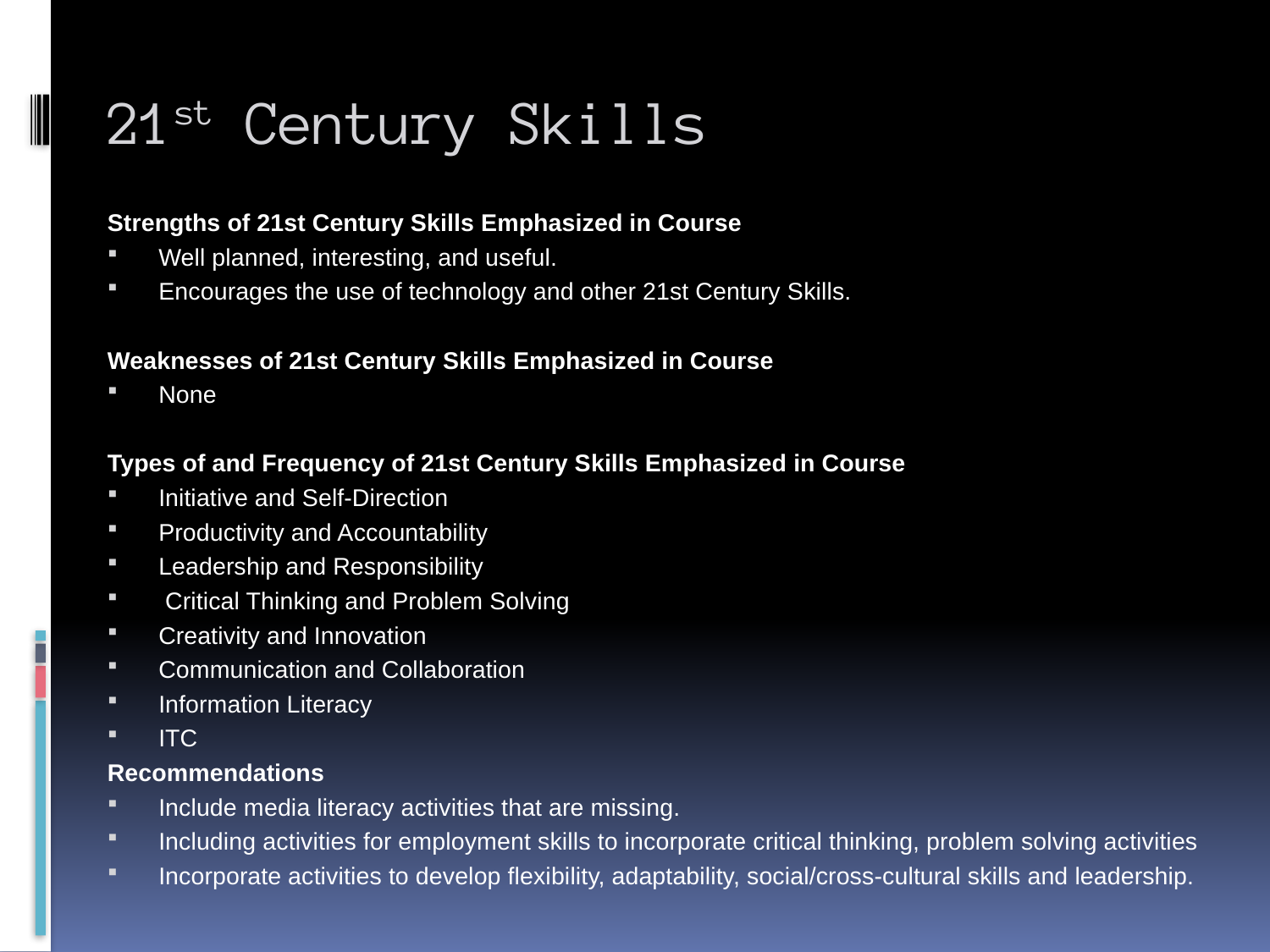

# 21st Century Skills

Strengths of 21st Century Skills Emphasized in Course
Well planned, interesting, and useful.
Encourages the use of technology and other 21st Century Skills.

Weaknesses of 21st Century Skills Emphasized in Course
None

Types of and Frequency of 21st Century Skills Emphasized in Course
Initiative and Self-Direction
Productivity and Accountability
Leadership and Responsibility
 Critical Thinking and Problem Solving
Creativity and Innovation
Communication and Collaboration
Information Literacy
ITC
Recommendations
Include media literacy activities that are missing.
Including activities for employment skills to incorporate critical thinking, problem solving activities
Incorporate activities to develop flexibility, adaptability, social/cross-cultural skills and leadership.